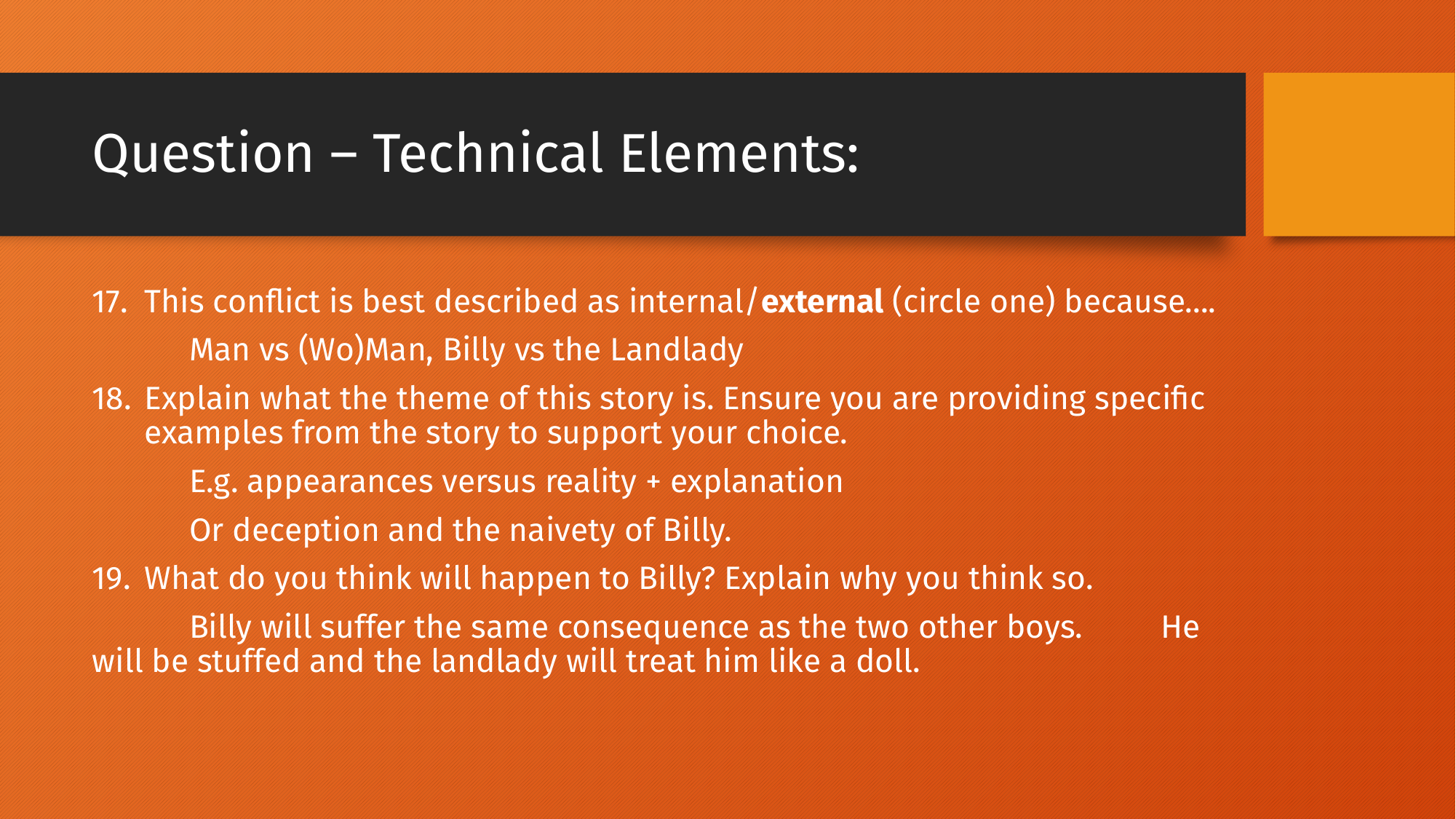

# Question – Technical Elements:
This conflict is best described as internal/external (circle one) because....
	Man vs (Wo)Man, Billy vs the Landlady
Explain what the theme of this story is. Ensure you are providing specific examples from the story to support your choice.
	E.g. appearances versus reality + explanation
	Or deception and the naivety of Billy.
What do you think will happen to Billy? Explain why you think so.
	Billy will suffer the same consequence as the two other boys. 	He will be stuffed and the landlady will treat him like a doll.